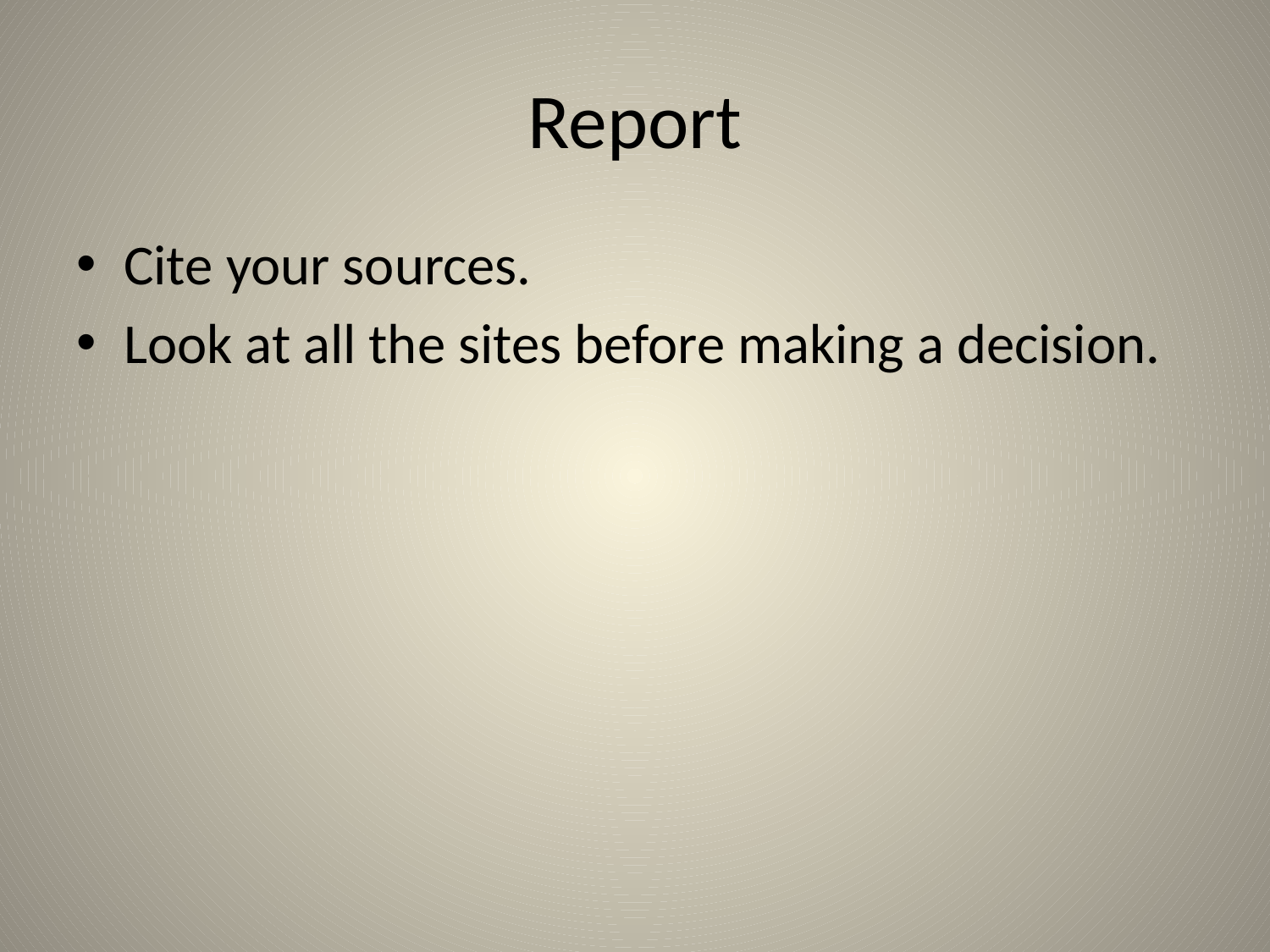

# Report
Cite your sources.
Look at all the sites before making a decision.